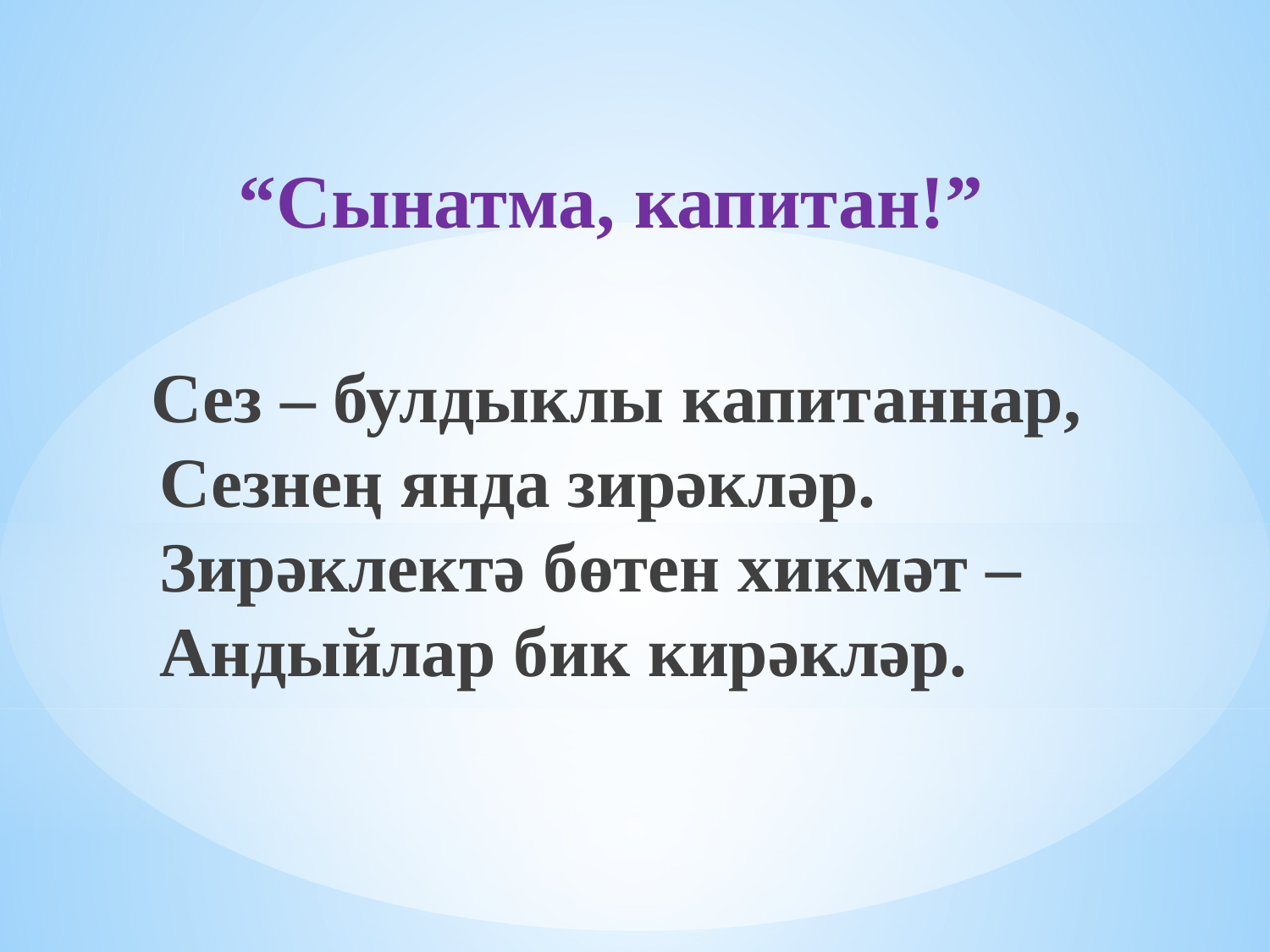

“Сынатма, капитан!”
 Сез – булдыклы капитаннар,
Сезнең янда зирәкләр.
Зирәклектә бөтен хикмәт –
Андыйлар бик кирәкләр.